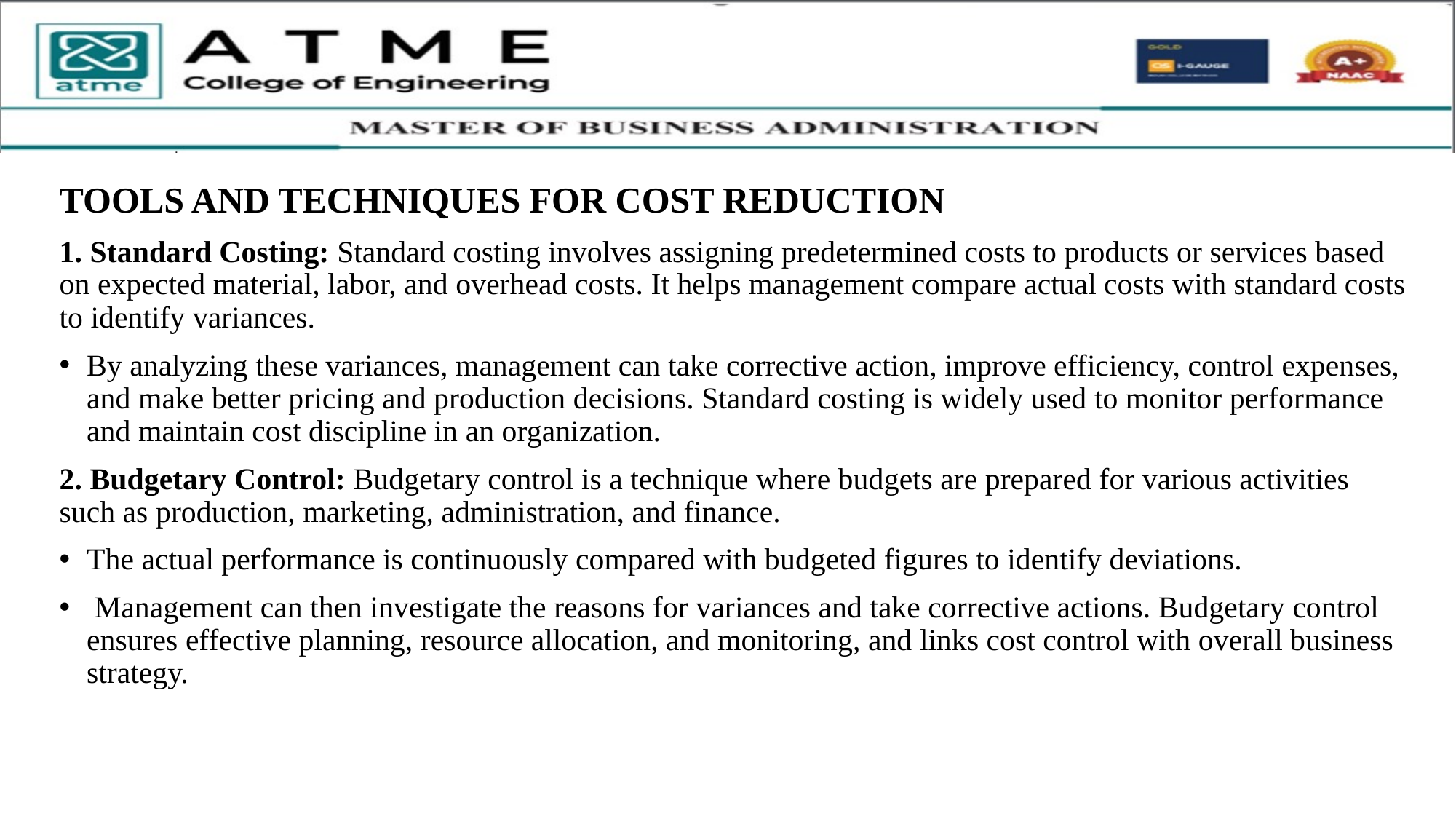

TOOLS AND TECHNIQUES FOR COST REDUCTION
1. Standard Costing: Standard costing involves assigning predetermined costs to products or services based on expected material, labor, and overhead costs. It helps management compare actual costs with standard costs to identify variances.
By analyzing these variances, management can take corrective action, improve efficiency, control expenses, and make better pricing and production decisions. Standard costing is widely used to monitor performance and maintain cost discipline in an organization.
2. Budgetary Control: Budgetary control is a technique where budgets are prepared for various activities such as production, marketing, administration, and finance.
The actual performance is continuously compared with budgeted figures to identify deviations.
 Management can then investigate the reasons for variances and take corrective actions. Budgetary control ensures effective planning, resource allocation, and monitoring, and links cost control with overall business strategy.